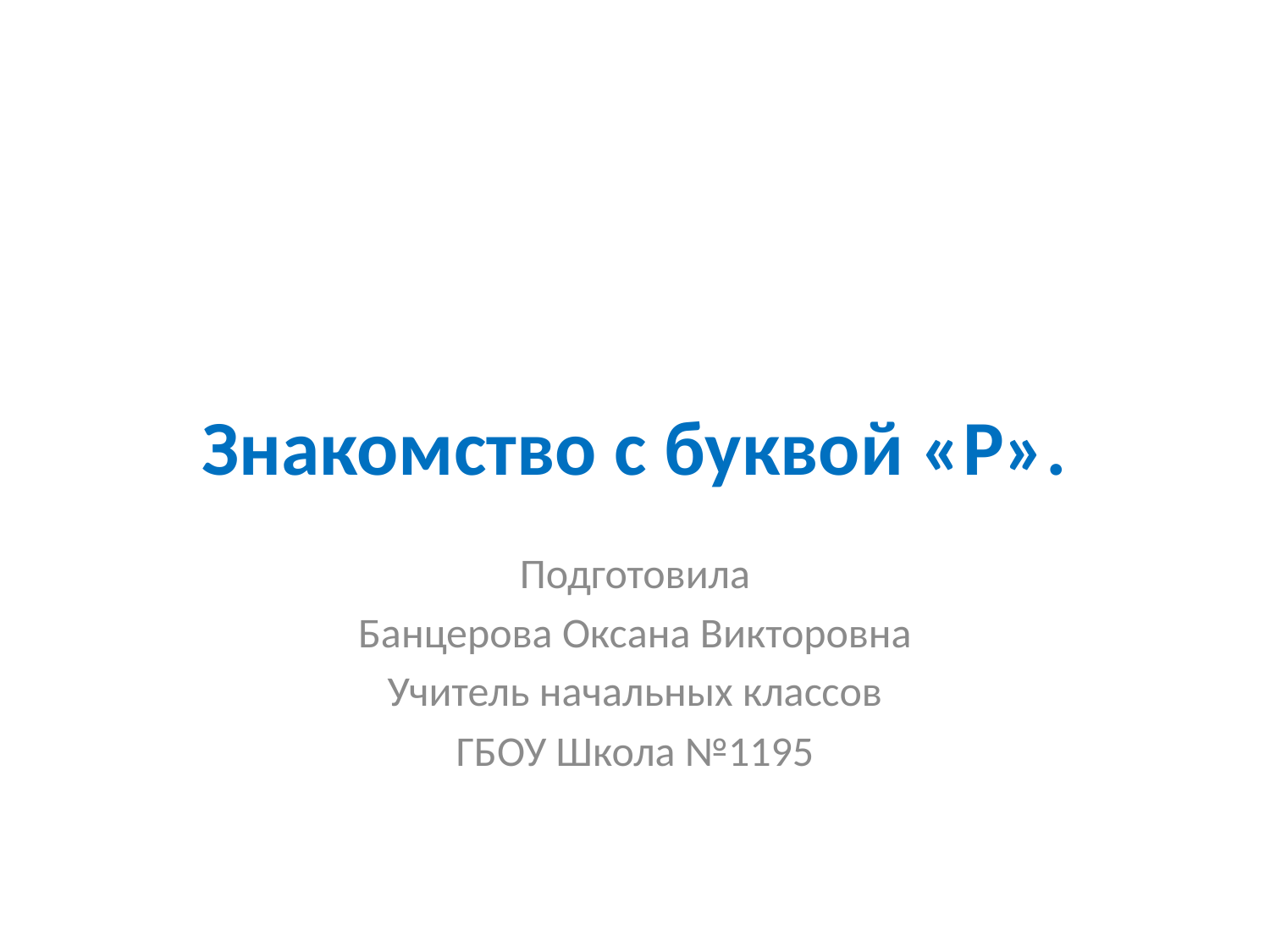

# Знакомство с буквой «Р».
Подготовила
Банцерова Оксана Викторовна
Учитель начальных классов
ГБОУ Школа №1195